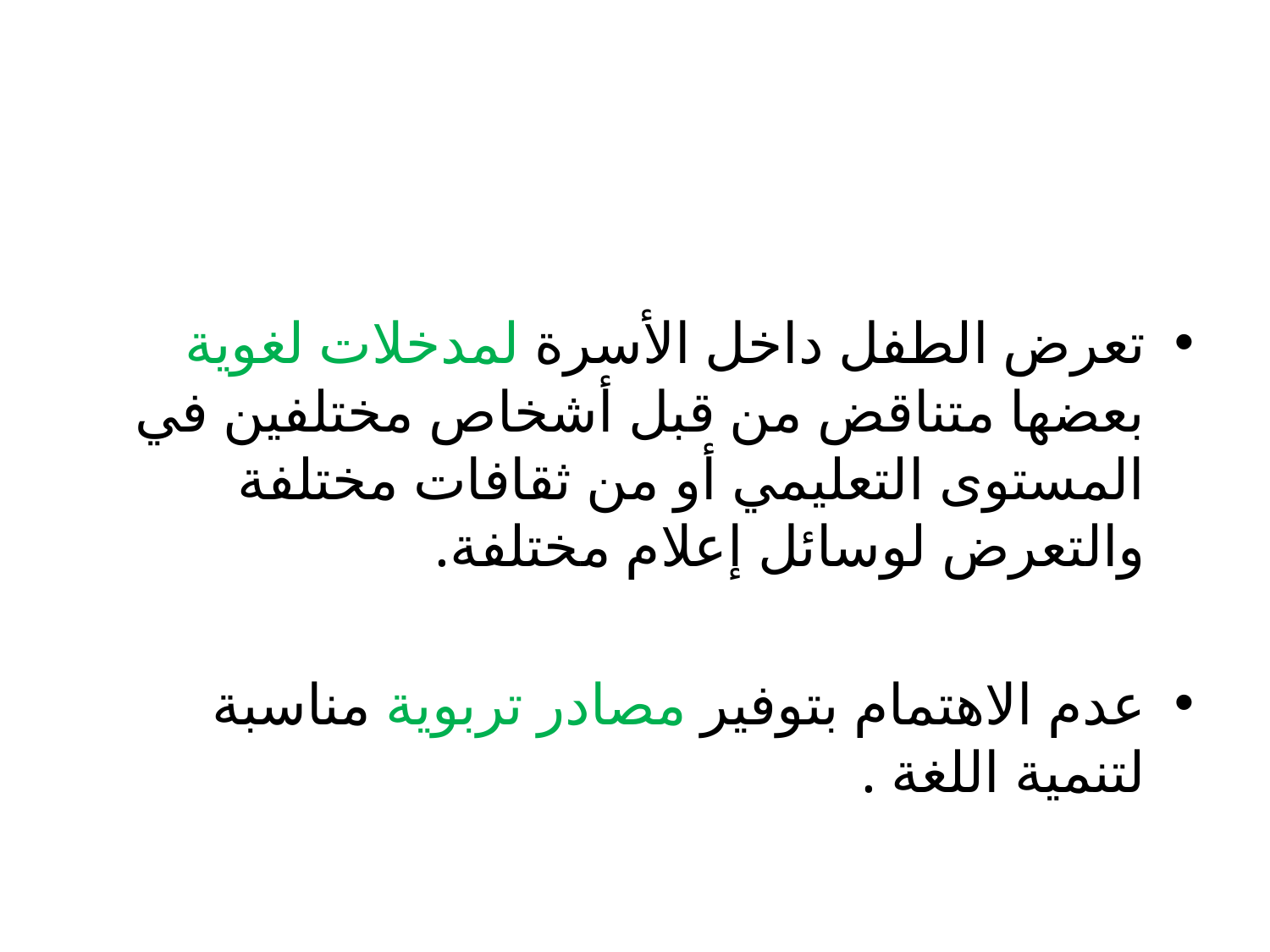

#

تعرض الطفل داخل الأسرة لمدخلات لغوية بعضها متناقض من قبل أشخاص مختلفين في المستوى التعليمي أو من ثقافات مختلفة والتعرض لوسائل إعلام مختلفة.

عدم الاهتمام بتوفير مصادر تربوية مناسبة لتنمية اللغة .